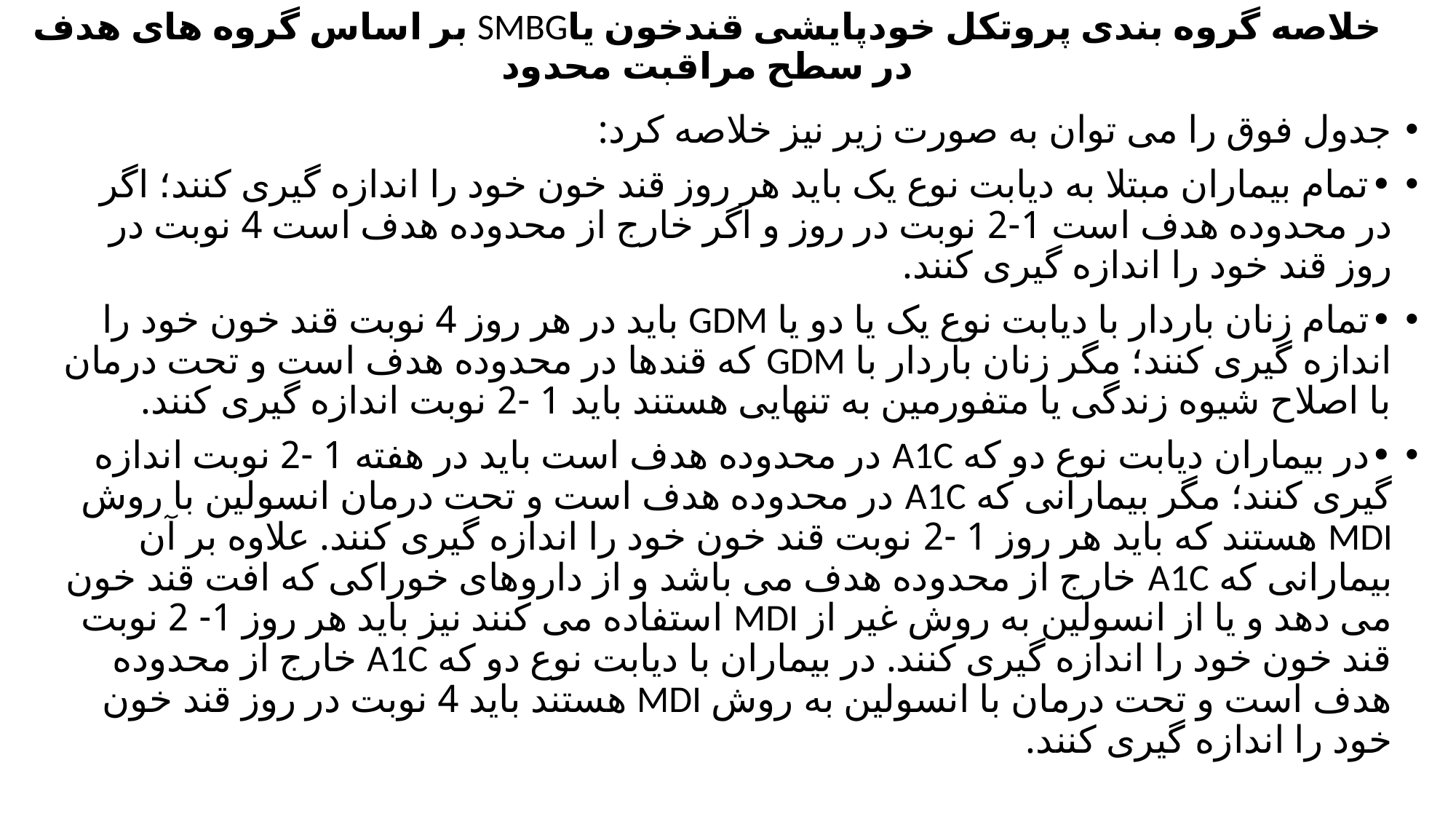

# خلاصه گروه بندی پروتکل خودپایشی قندخون یاSMBG بر اساس گروه های هدف در سطح مراقبت محدود
جدول فوق را می توان به صورت زیر نیز خلاصه کرد:
•	تمام بیماران مبتلا به دیابت نوع یک باید هر روز قند خون خود را اندازه گیری کنند؛ اگر در محدوده هدف است 1-2 نوبت در روز و اگر خارج از محدوده هدف است 4 نوبت در روز قند خود را اندازه گیری کنند.
•	تمام زنان باردار با دیابت نوع یک یا دو یا GDM باید در هر روز 4 نوبت قند خون خود را اندازه گیری کنند؛ مگر زنان باردار با GDM که قندها در محدوده هدف است و تحت درمان با اصلاح شیوه زندگی یا متفورمین به تنهایی هستند باید 1 -2 نوبت اندازه گیری کنند.
•	در بیماران دیابت نوع دو که A1C در محدوده هدف است باید در هفته 1 -2 نوبت اندازه گیری کنند؛ مگر بیمارانی که A1C در محدوده هدف است و تحت درمان انسولین با روش MDI هستند که باید هر روز 1 -2 نوبت قند خون خود را اندازه گیری کنند. علاوه بر آن بیمارانی که A1C خارج از محدوده هدف می باشد و از داروهای خوراکی که افت قند خون می دهد و یا از انسولین به روش غیر از MDI استفاده می کنند نیز باید هر روز 1- 2 نوبت قند خون خود را اندازه گیری کنند. در بیماران با دیابت نوع دو که A1C خارج از محدوده هدف است و تحت درمان با انسولین به روش MDI هستند باید 4 نوبت در روز قند خون خود را اندازه گیری کنند.